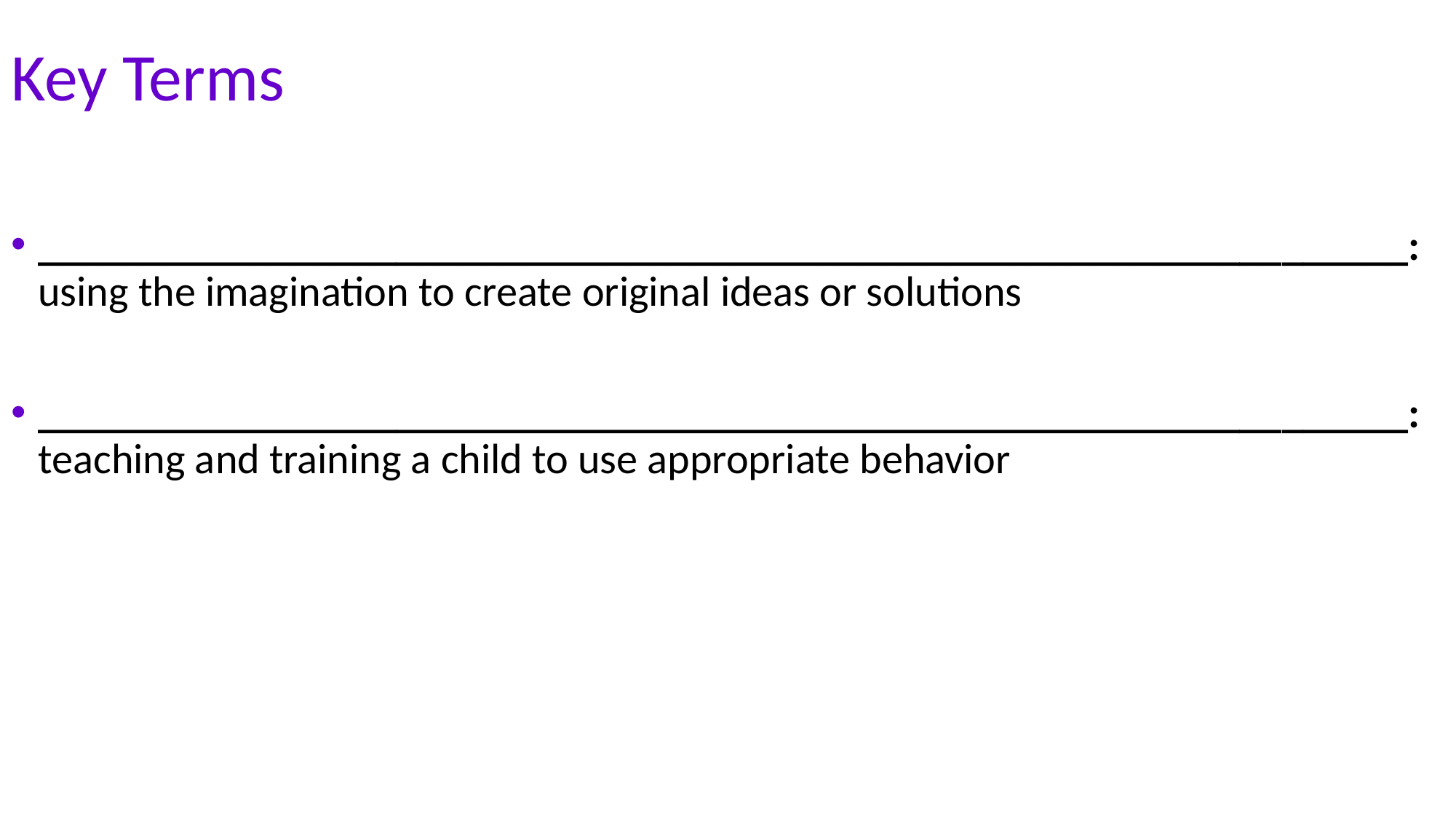

# Key Terms
_________________________________________________________________: using the imagination to create original ideas or solutions

_________________________________________________________________: teaching and training a child to use appropriate behavior